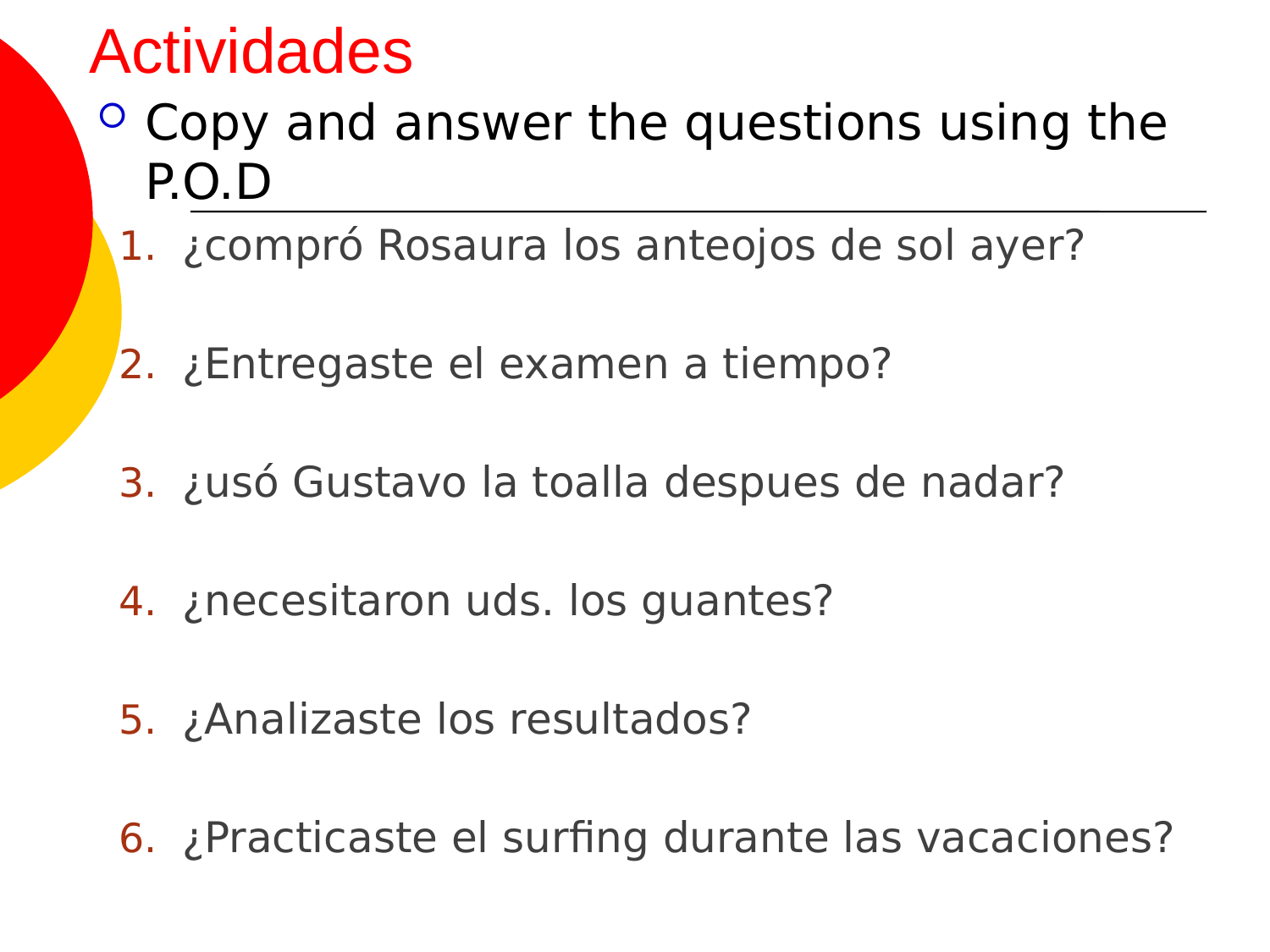

Actividades
Copy and answer the questions using the P.O.D
¿compró Rosaura los anteojos de sol ayer?

¿Entregaste el examen a tiempo?

¿usó Gustavo la toalla despues de nadar?

¿necesitaron uds. los guantes?

¿Analizaste los resultados?

¿Practicaste el surfing durante las vacaciones?